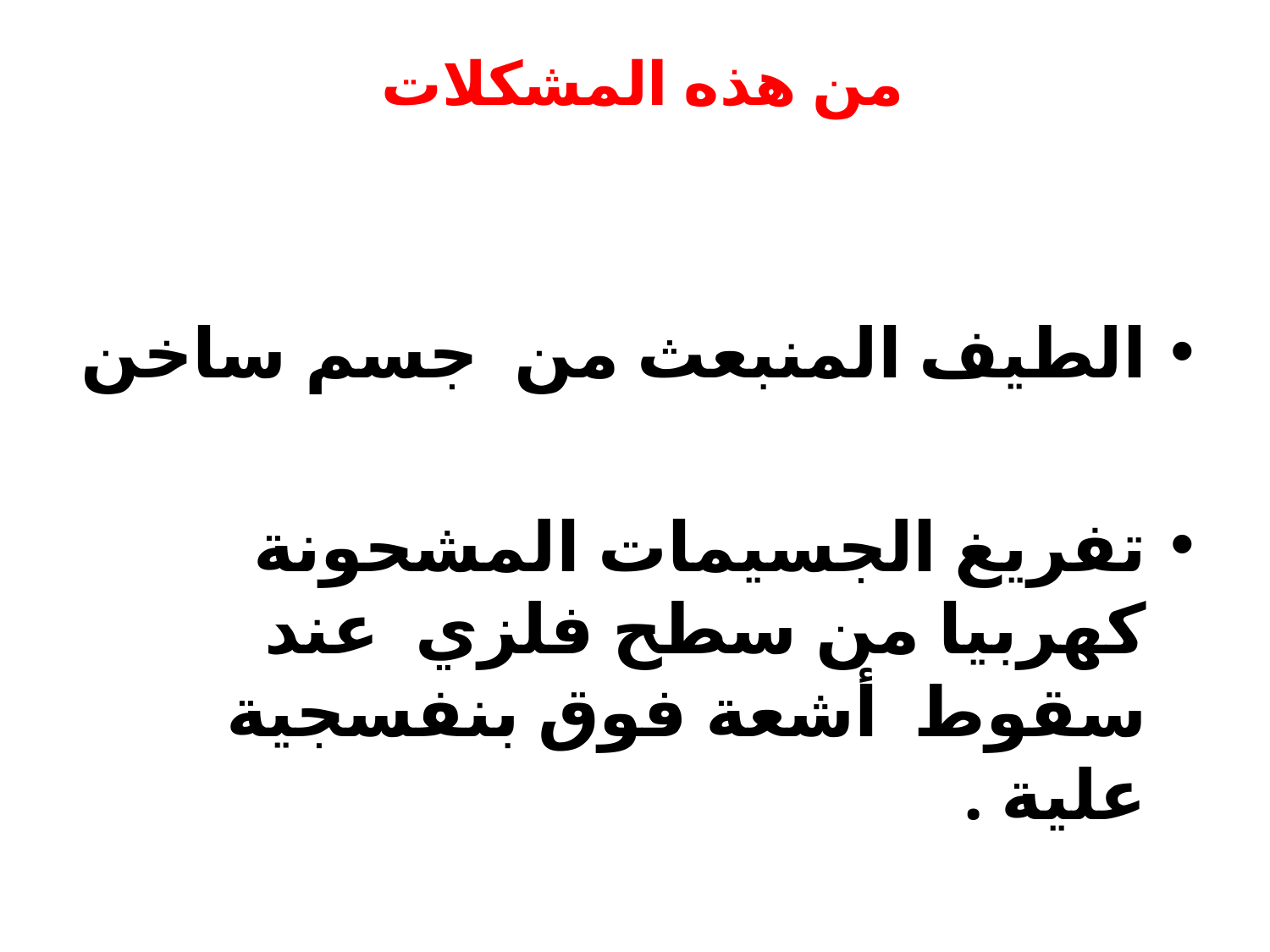

# من هذه المشكلات

الطيف المنبعث من  جسم ساخن

تفريغ الجسيمات المشحونة  كهربيا من سطح فلزي  عند سقوط  أشعة فوق بنفسجية  علية .